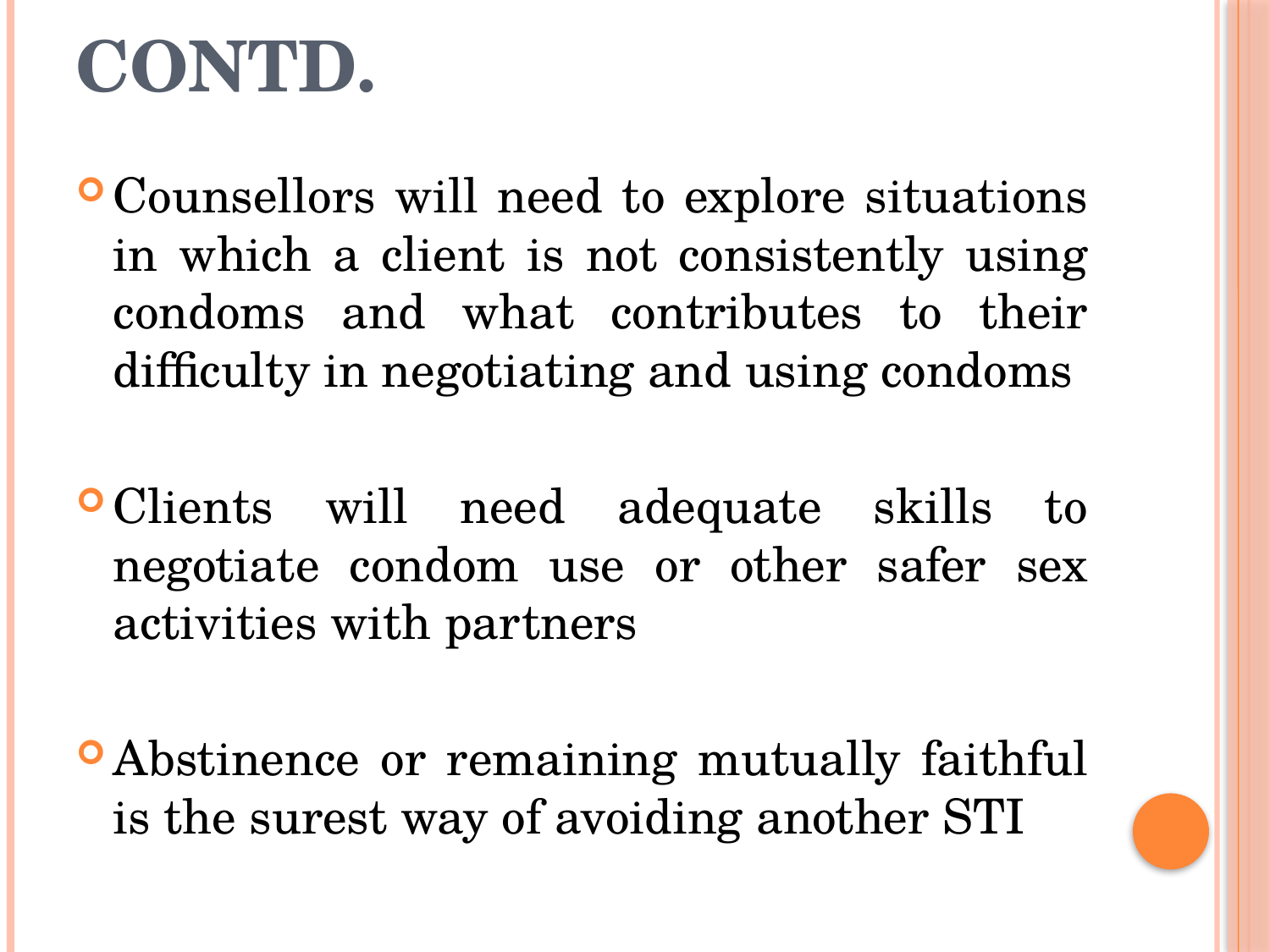

# Contd.
Counsellors will need to explore situations in which a client is not consistently using condoms and what contributes to their difficulty in negotiating and using condoms

Clients will need adequate skills to negotiate condom use or other safer sex activities with partners

Abstinence or remaining mutually faithful is the surest way of avoiding another STI